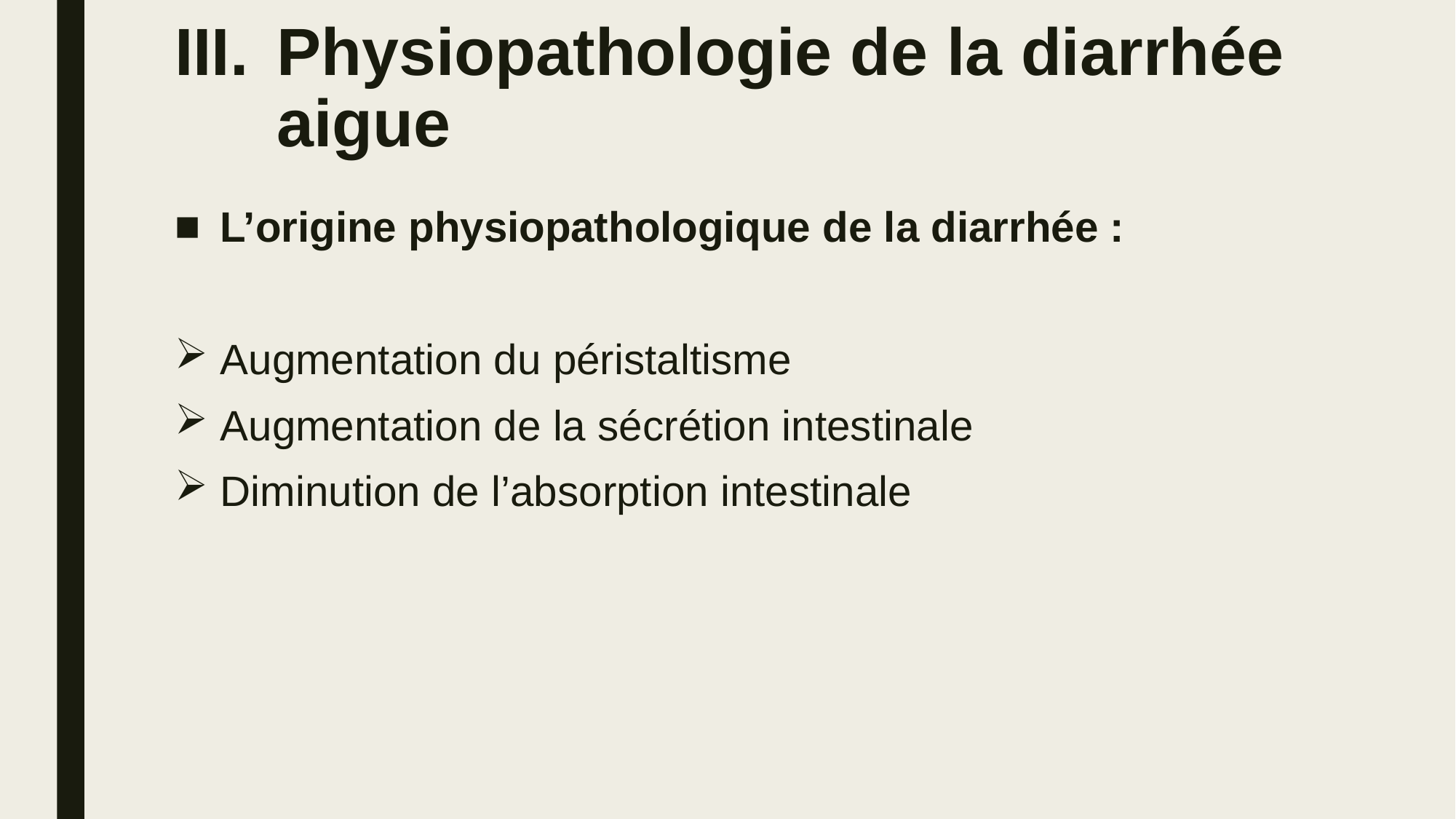

# Physiopathologie de la diarrhée aigue
L’origine physiopathologique de la diarrhée :

Augmentation du péristaltisme
Augmentation de la sécrétion intestinale
Diminution de l’absorption intestinale